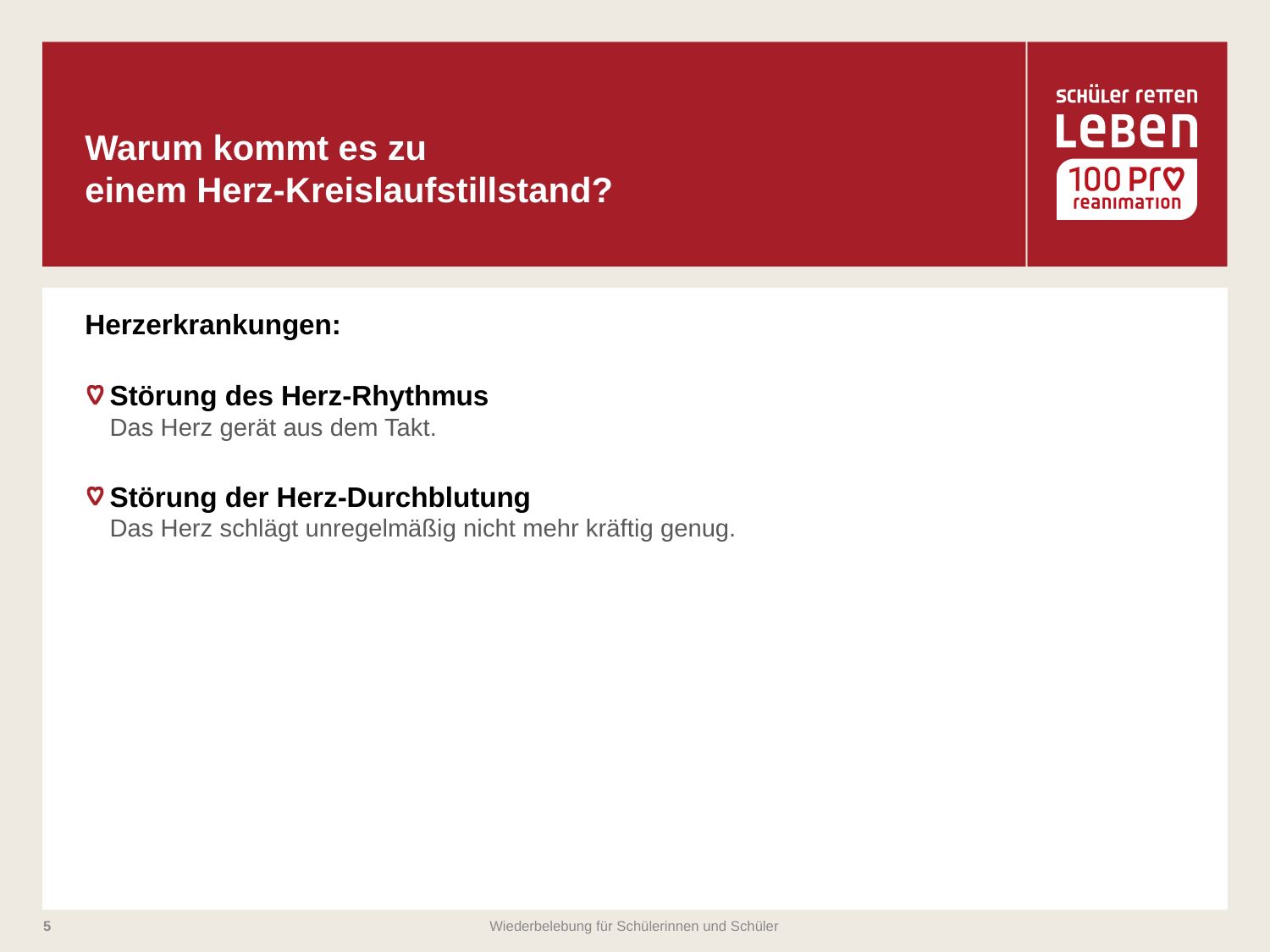

# Warum kommt es zu einem Herz-Kreislaufstillstand?
Herzerkrankungen:

Störung des Herz-Rhythmus
Das Herz gerät aus dem Takt.

Störung der Herz-Durchblutung
Das Herz schlägt unregelmäßig nicht mehr kräftig genug.
5
Wiederbelebung für Schülerinnen und Schüler